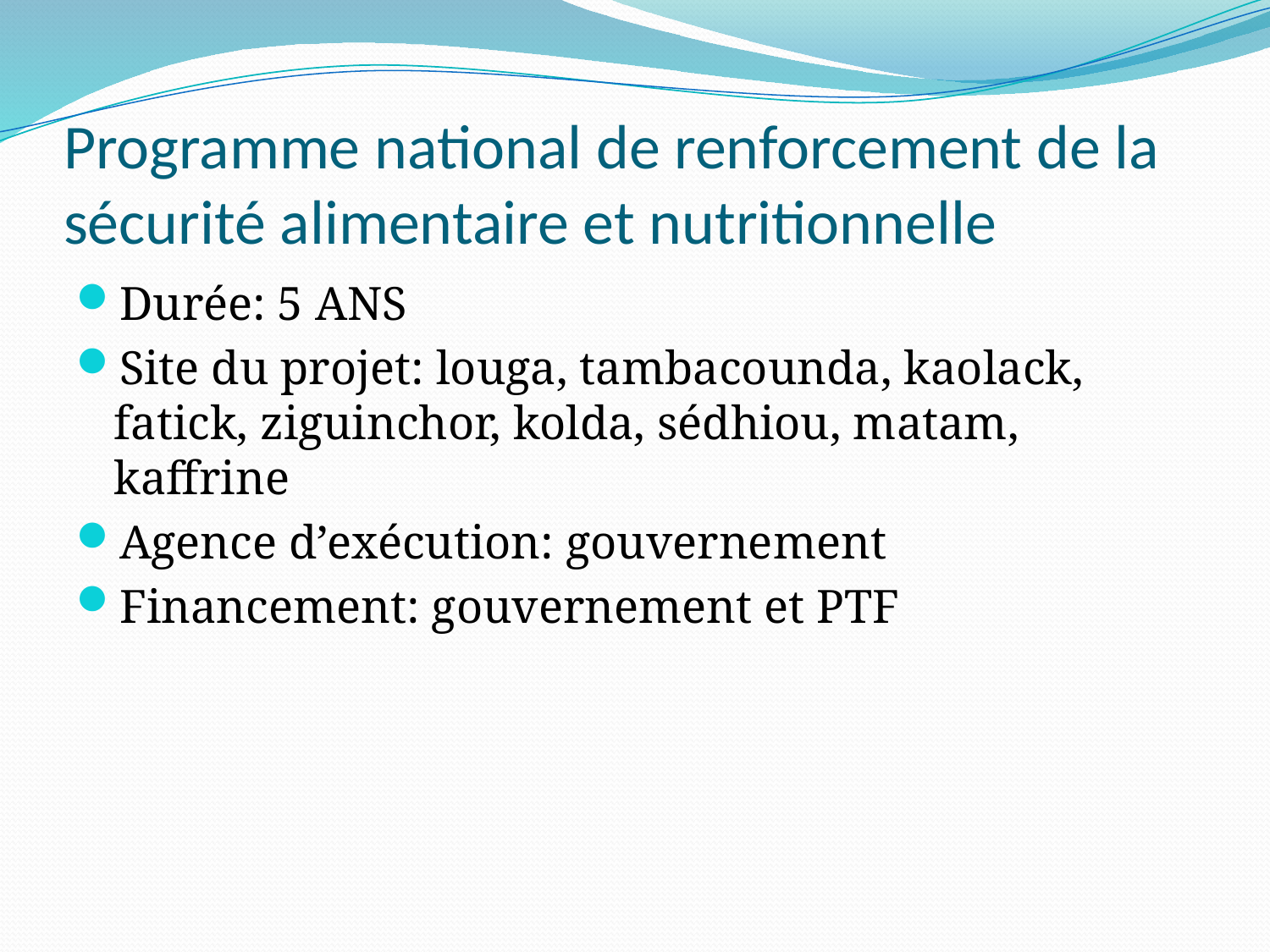

# Programme national de renforcement de la sécurité alimentaire et nutritionnelle
Durée: 5 ANS
Site du projet: louga, tambacounda, kaolack, fatick, ziguinchor, kolda, sédhiou, matam, kaffrine
Agence d’exécution: gouvernement
Financement: gouvernement et PTF